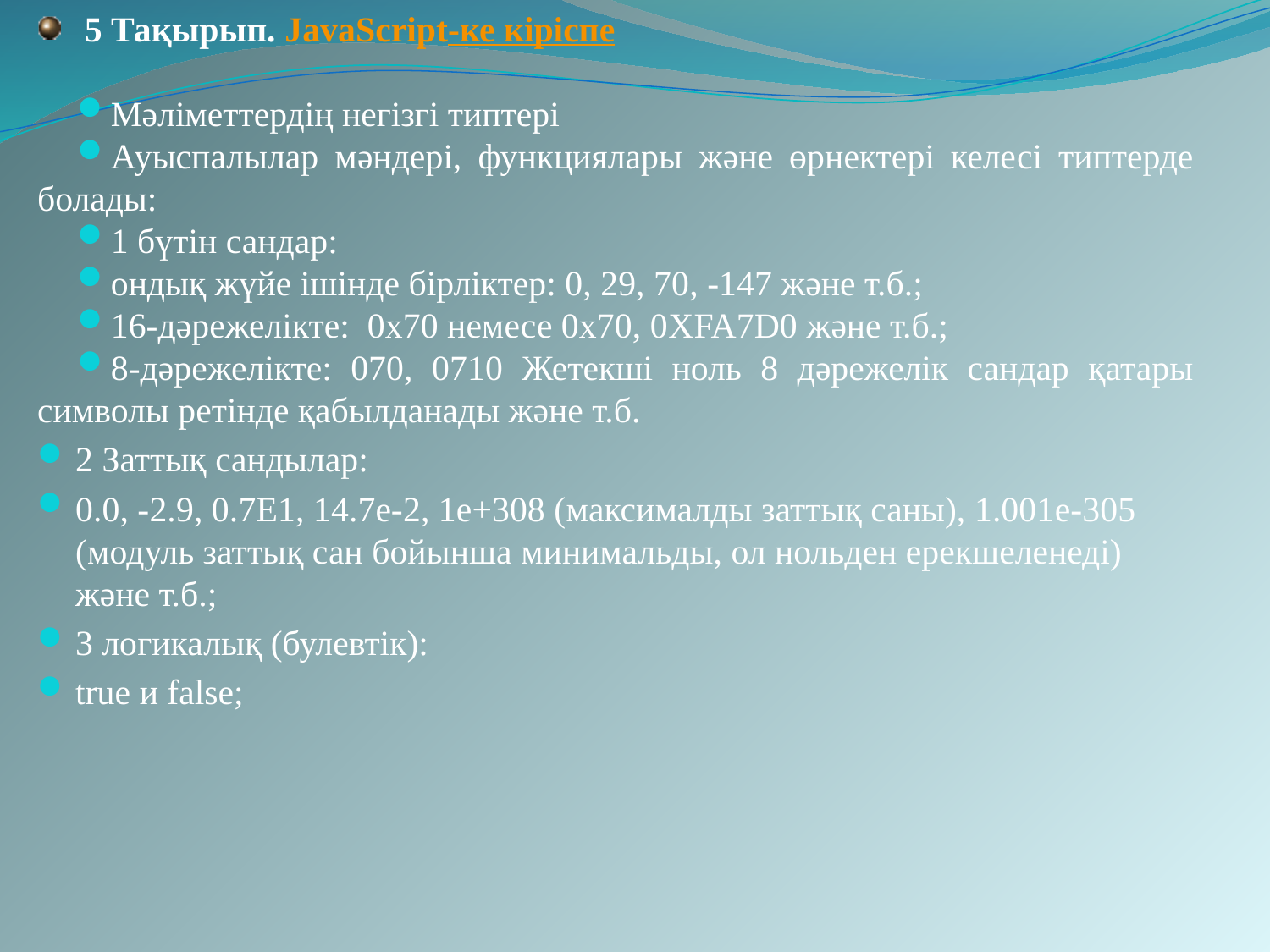

5 Тақырып. JavaScript-ке кіріспе

Мәліметтердің негізгі типтері
Ауыспалылар мәндері, функциялары және өрнектері келесі типтерде болады:
1 бүтін сандар:
ондық жүйе ішінде бірліктер: 0, 29, 70, -147 және т.б.;
16-дәрежелікте:  0х70 немесе 0х70, 0XFA7D0 және т.б.;
8-дәрежелікте: 070, 0710 Жетекші ноль 8 дәрежелік сандар қатары символы ретінде қабылданады және т.б.
2 Заттық сандылар:
0.0, -2.9, 0.7E1, 14.7e-2, 1e+308 (максималды заттық саны), 1.001e-305 (модуль заттық сан бойынша минимальды, ол нольден ерекшеленеді) және т.б.;
3 логикалық (булевтік):
true и false;